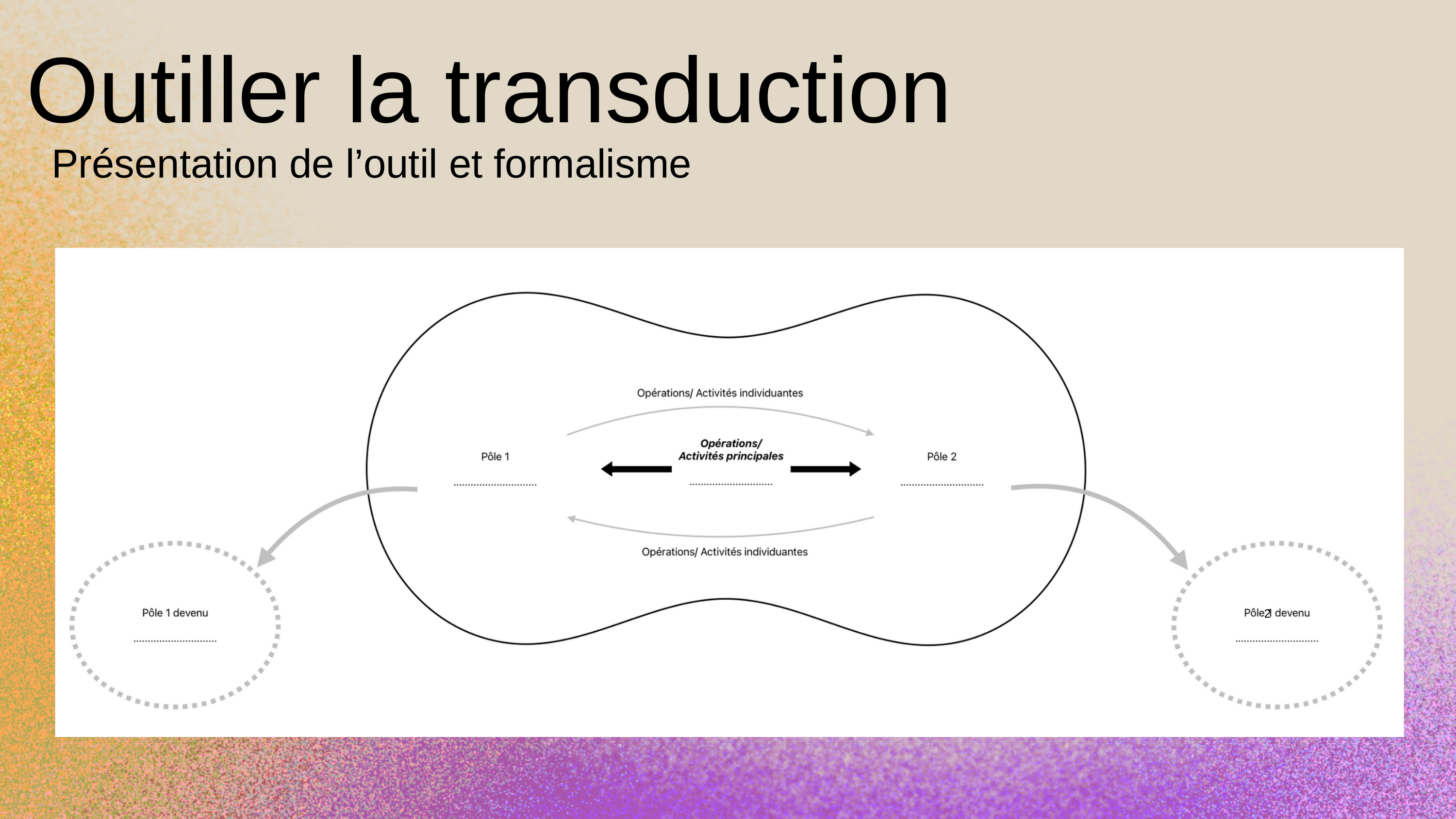

Outiller la transduction
Présentation de l’outil et formalisme

2